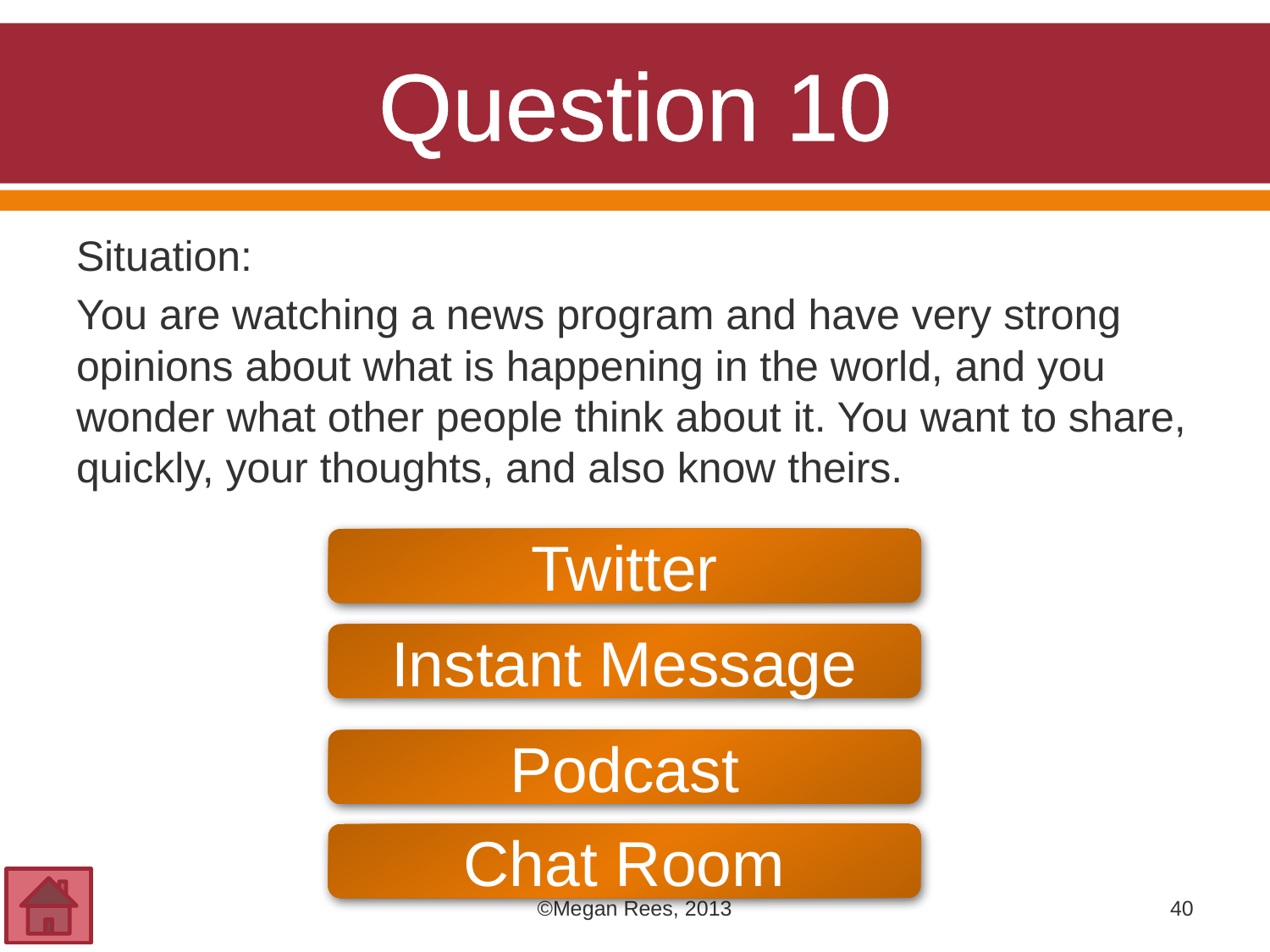

# Question 10
Situation:
You are watching a news program and have very strong opinions about what is happening in the world, and you wonder what other people think about it. You want to share, quickly, your thoughts, and also know theirs.
Twitter
Instant Message
Podcast
Chat Room

©Megan Rees, 2013
40